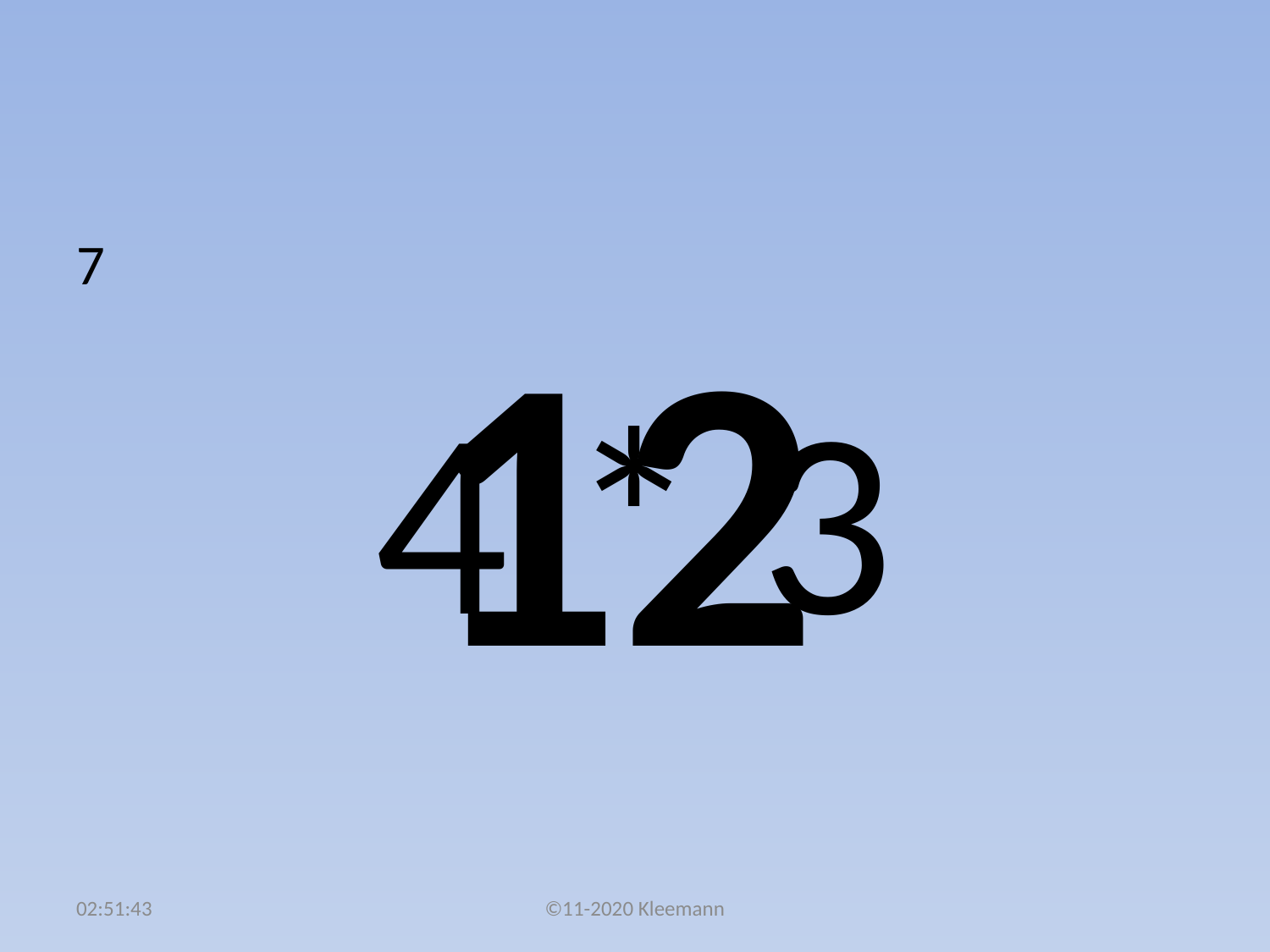

#
7
4 * 3
12
02:51:43
©11-2020 Kleemann